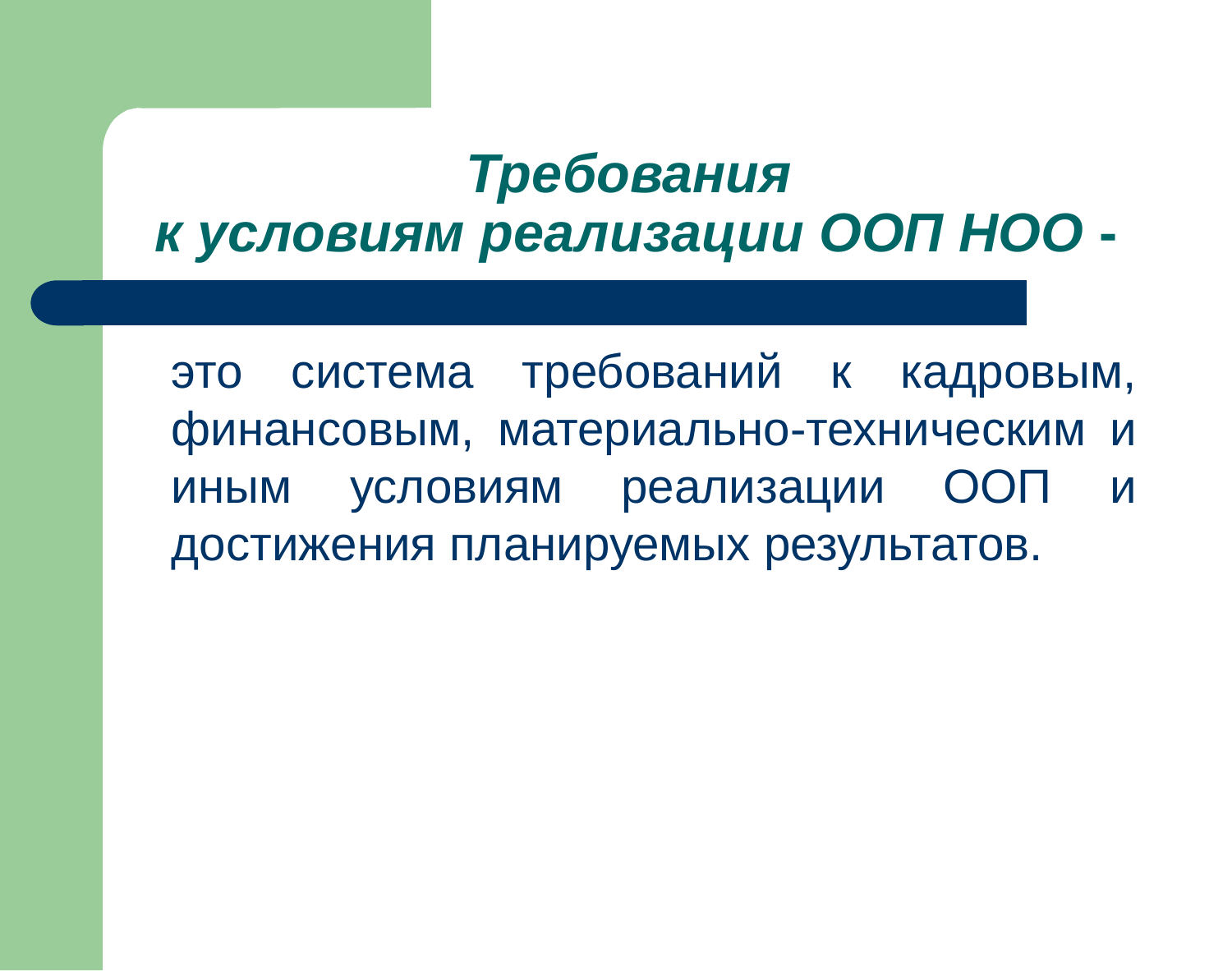

# Требования к условиям реализации ООП НОО -
	это система требований к кадровым, финансовым, материально-техническим и иным условиям реализации ООП и достижения планируемых результатов.